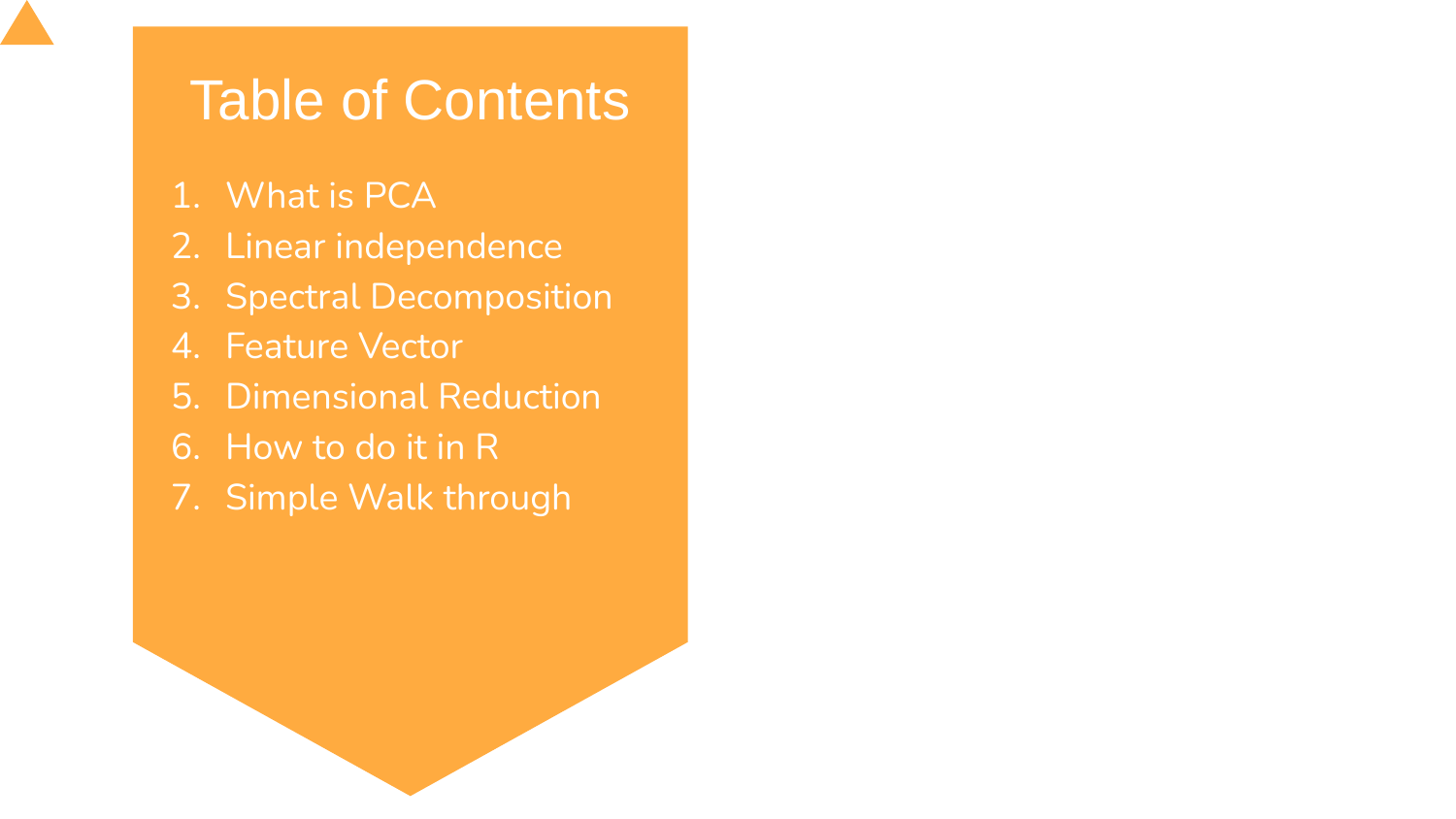

# Table of Contents
What is PCA
Linear independence
Spectral Decomposition
Feature Vector
Dimensional Reduction
How to do it in R
Simple Walk through